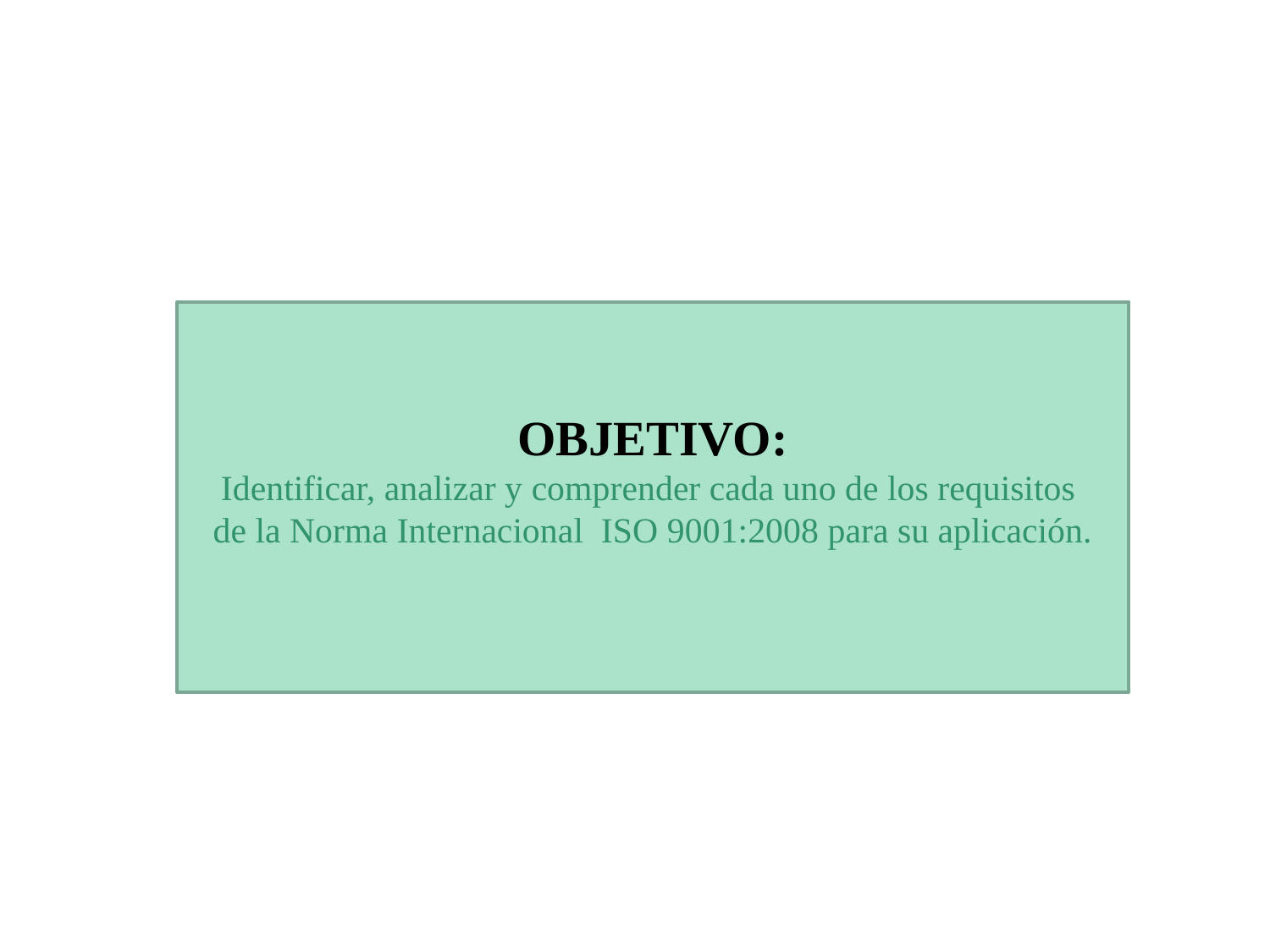

TIPOS DE SISTEMAS DE CALIDAD

OBJETIVO:
Identificar, analizar y comprender cada uno de los requisitos
de la Norma Internacional  ISO 9001:2008 para su aplicación.